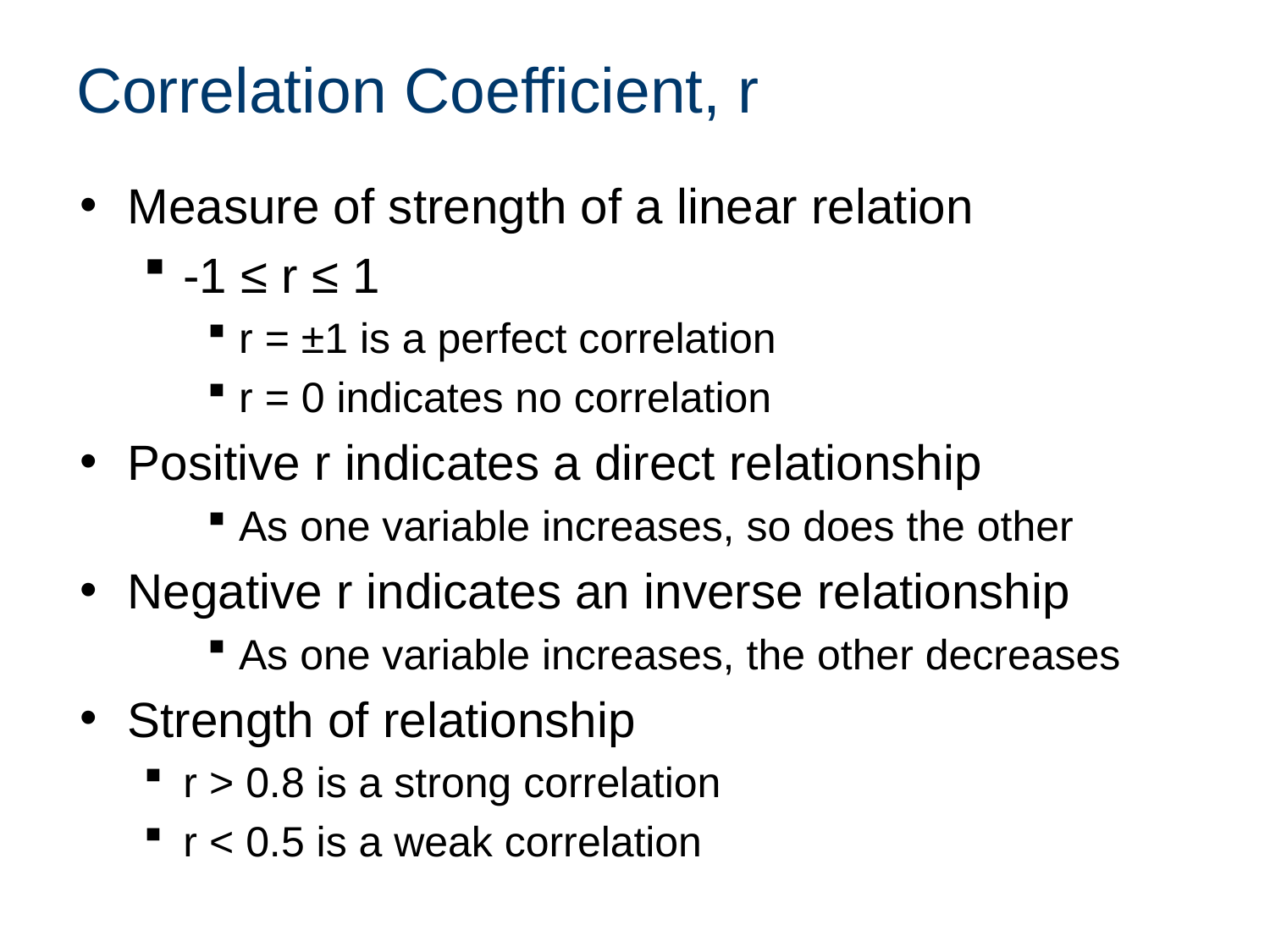

# Correlation Coefficient, r
Measure of strength of a linear relation
-1 ≤ r ≤ 1
r = ±1 is a perfect correlation
r = 0 indicates no correlation
Positive r indicates a direct relationship
As one variable increases, so does the other
Negative r indicates an inverse relationship
As one variable increases, the other decreases
Strength of relationship
r > 0.8 is a strong correlation
r < 0.5 is a weak correlation